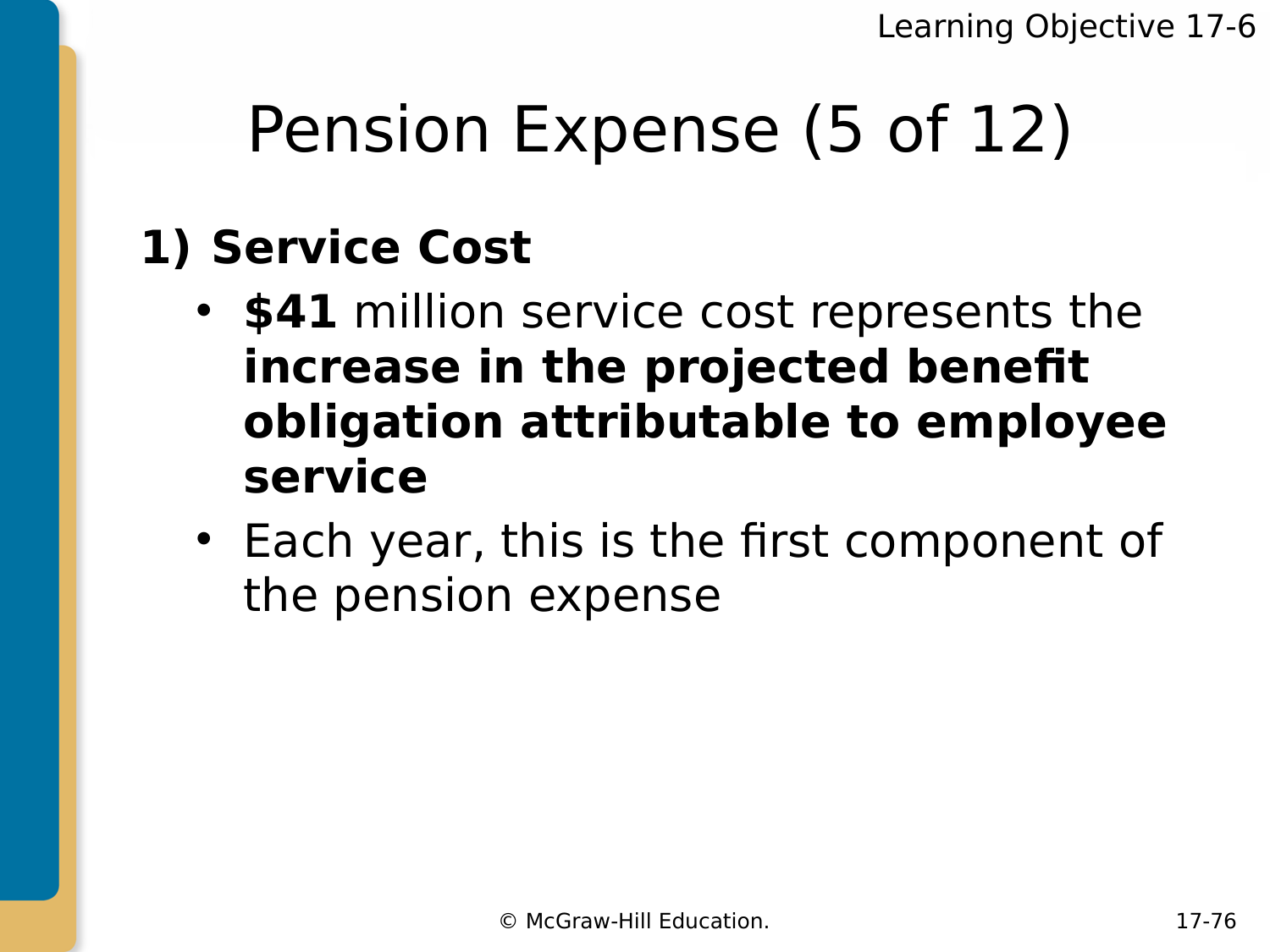

Learning Objective 17-6
# Pension Expense (5 of 12)
Service Cost
$41 million service cost represents the increase in the projected benefit obligation attributable to employee service
Each year, this is the first component of the pension expense